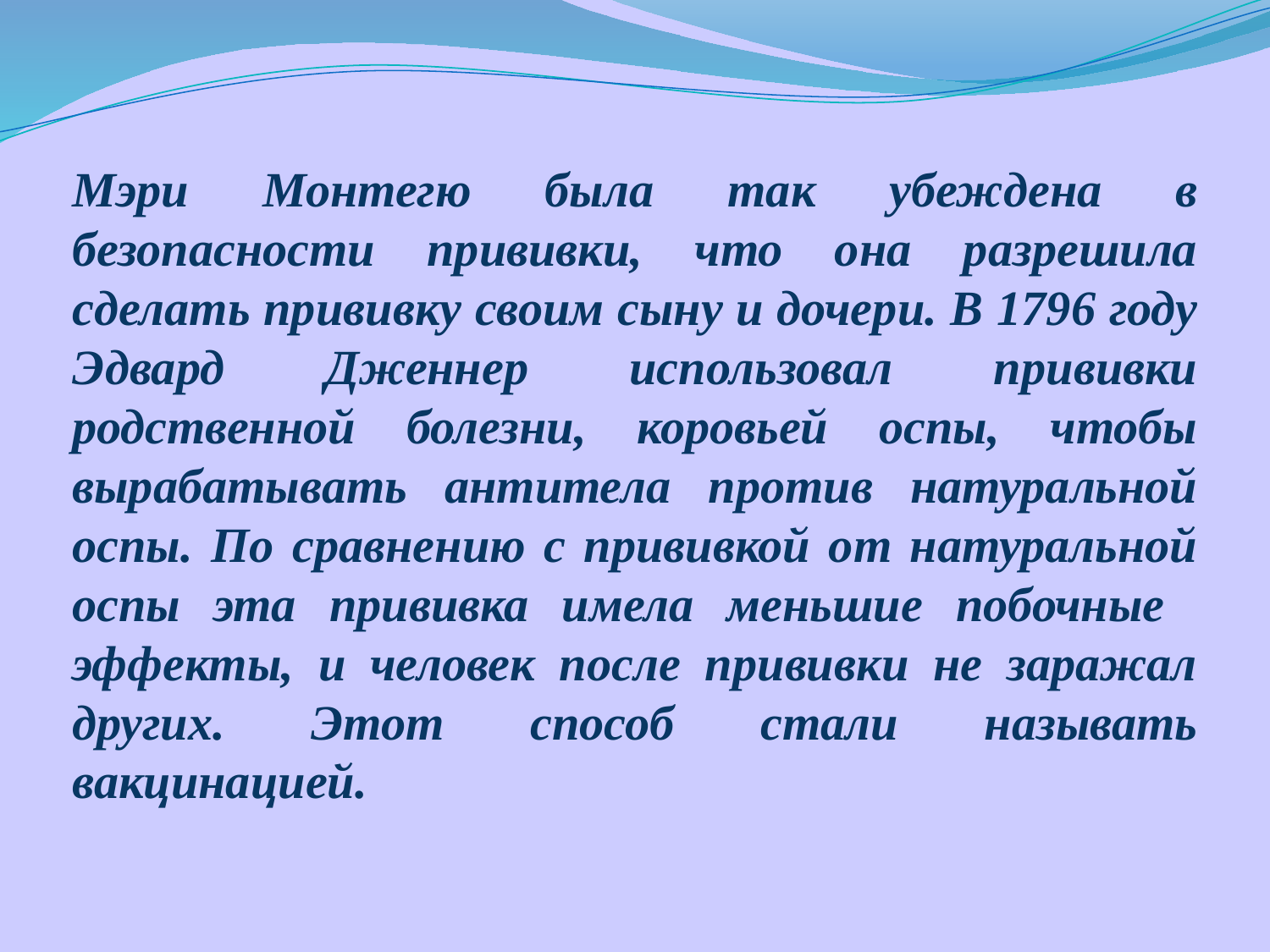

Мэри Монтегю была так убеждена в безопасности прививки, что она разрешила сделать прививку своим сыну и дочери. В 1796 году Эдвард Дженнер использовал прививки родственной болезни, коровьей оспы, чтобы вырабатывать антитела против натуральной оспы. По сравнению с прививкой от натуральной оспы эта прививка имела меньшие побочные  эффекты, и человек после прививки не заражал других. Этот способ стали называть вакцинацией.